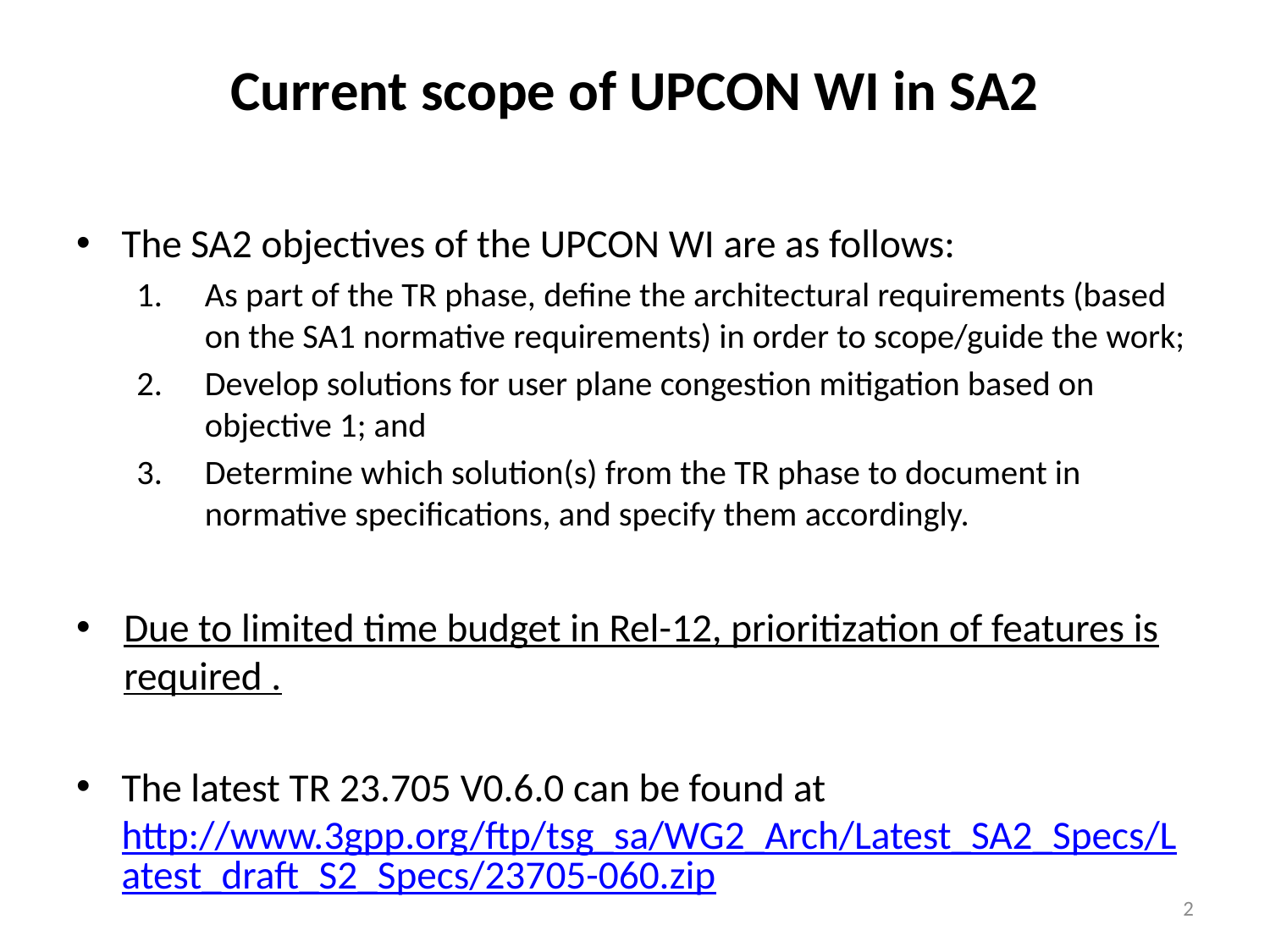

# Current scope of UPCON WI in SA2
The SA2 objectives of the UPCON WI are as follows:
As part of the TR phase, define the architectural requirements (based on the SA1 normative requirements) in order to scope/guide the work;
Develop solutions for user plane congestion mitigation based on objective 1; and
Determine which solution(s) from the TR phase to document in normative specifications, and specify them accordingly.

Due to limited time budget in Rel-12, prioritization of features is required .

The latest TR 23.705 V0.6.0 can be found at
http://www.3gpp.org/ftp/tsg_sa/WG2_Arch/Latest_SA2_Specs/Latest_draft_S2_Specs/23705-060.zip
2